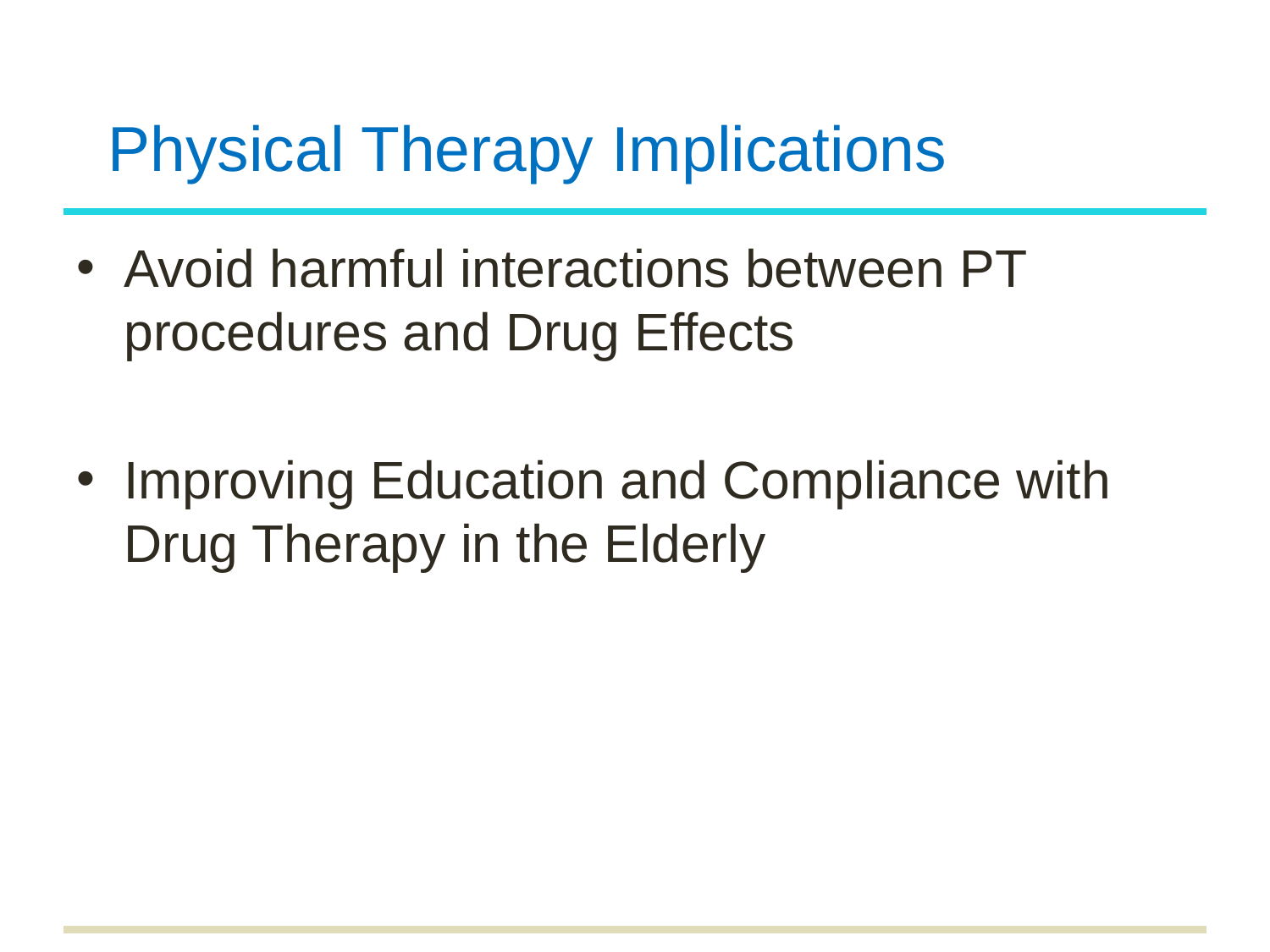

# Physical Therapy Implications
Avoid harmful interactions between PT procedures and Drug Effects

Improving Education and Compliance with Drug Therapy in the Elderly
55